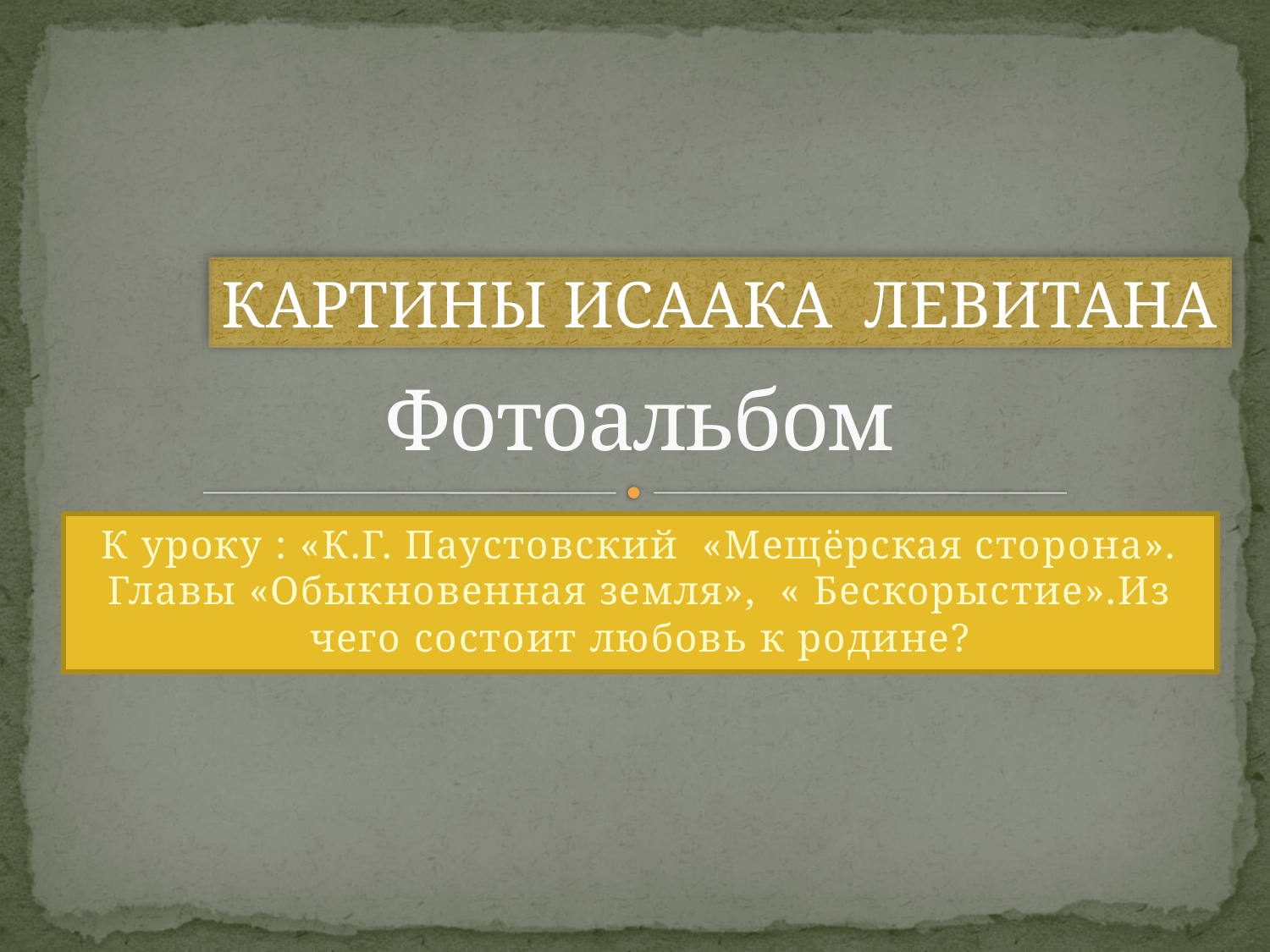

# Фотоальбом
КАРТИНЫ ИСААКА  ЛЕВИТАНА
К уроку : «К.Г. Паустовский  «Мещёрская сторона». Главы «Обыкновенная земля»,  « Бескорыстие».Из чего состоит любовь к родине?